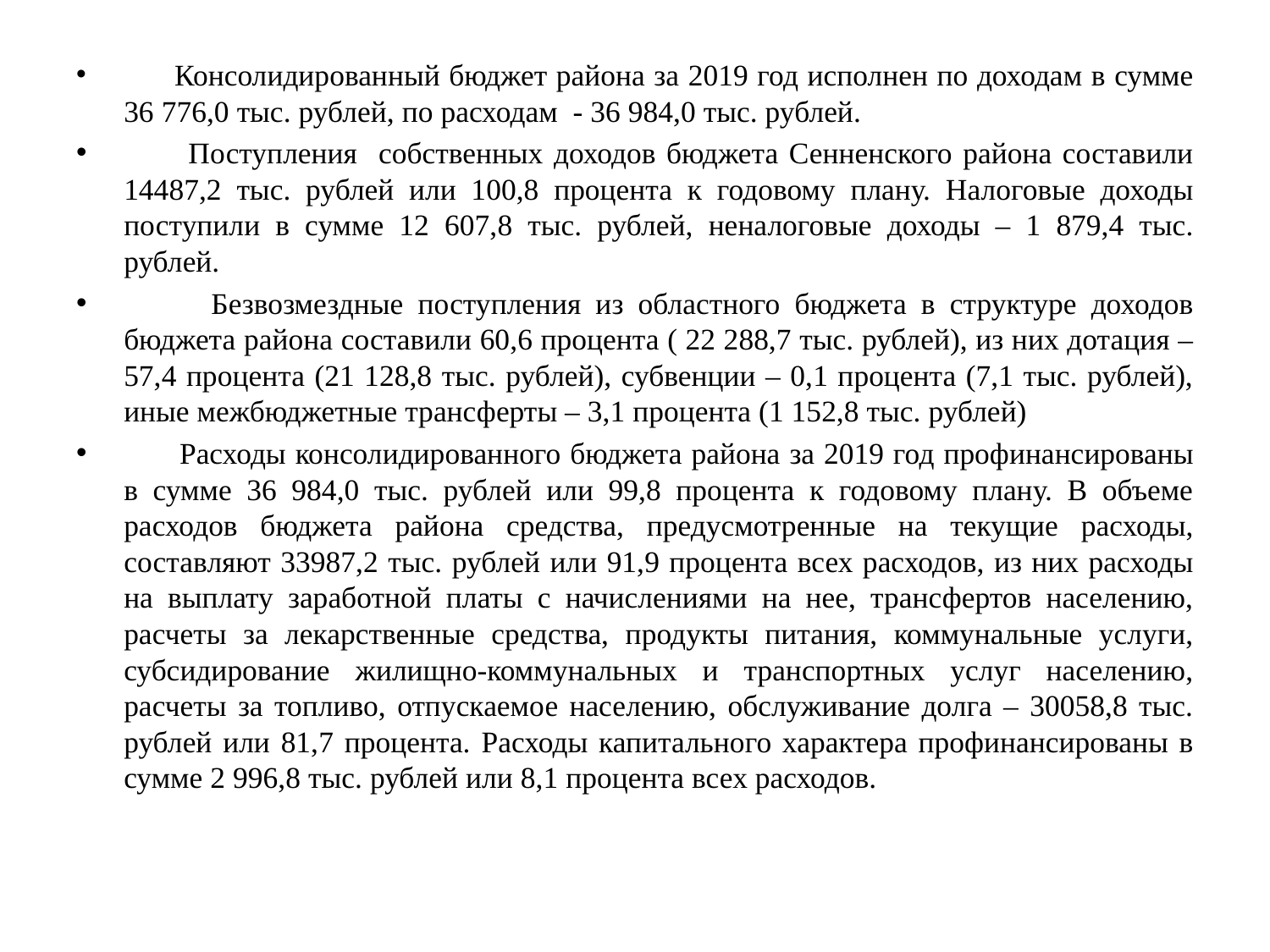

Консолидированный бюджет района за 2019 год исполнен по доходам в сумме 36 776,0 тыс. рублей, по расходам  - 36 984,0 тыс. рублей.
      Поступления  собственных доходов бюджета Сенненского района составили 14487,2 тыс. рублей или 100,8 процента к годовому плану. Налоговые доходы поступили в сумме 12 607,8 тыс. рублей, неналоговые доходы – 1 879,4 тыс. рублей.
      Безвозмездные поступления из областного бюджета в структуре доходов бюджета района составили 60,6 процента ( 22 288,7 тыс. рублей), из них дотация – 57,4 процента (21 128,8 тыс. рублей), субвенции – 0,1 процента (7,1 тыс. рублей), иные межбюджетные трансферты – 3,1 процента (1 152,8 тыс. рублей)
      Расходы консолидированного бюджета района за 2019 год профинансированы в сумме 36 984,0 тыс. рублей или 99,8 процента к годовому плану. В объеме расходов бюджета района средства, предусмотренные на текущие расходы, составляют 33987,2 тыс. рублей или 91,9 процента всех расходов, из них расходы на выплату заработной платы с начислениями на нее, трансфертов населению, расчеты за лекарственные средства, продукты питания, коммунальные услуги, субсидирование жилищно-коммунальных и транспортных услуг населению, расчеты за топливо, отпускаемое населению, обслуживание долга – 30058,8 тыс. рублей или 81,7 процента. Расходы капитального характера профинансированы в сумме 2 996,8 тыс. рублей или 8,1 процента всех расходов.